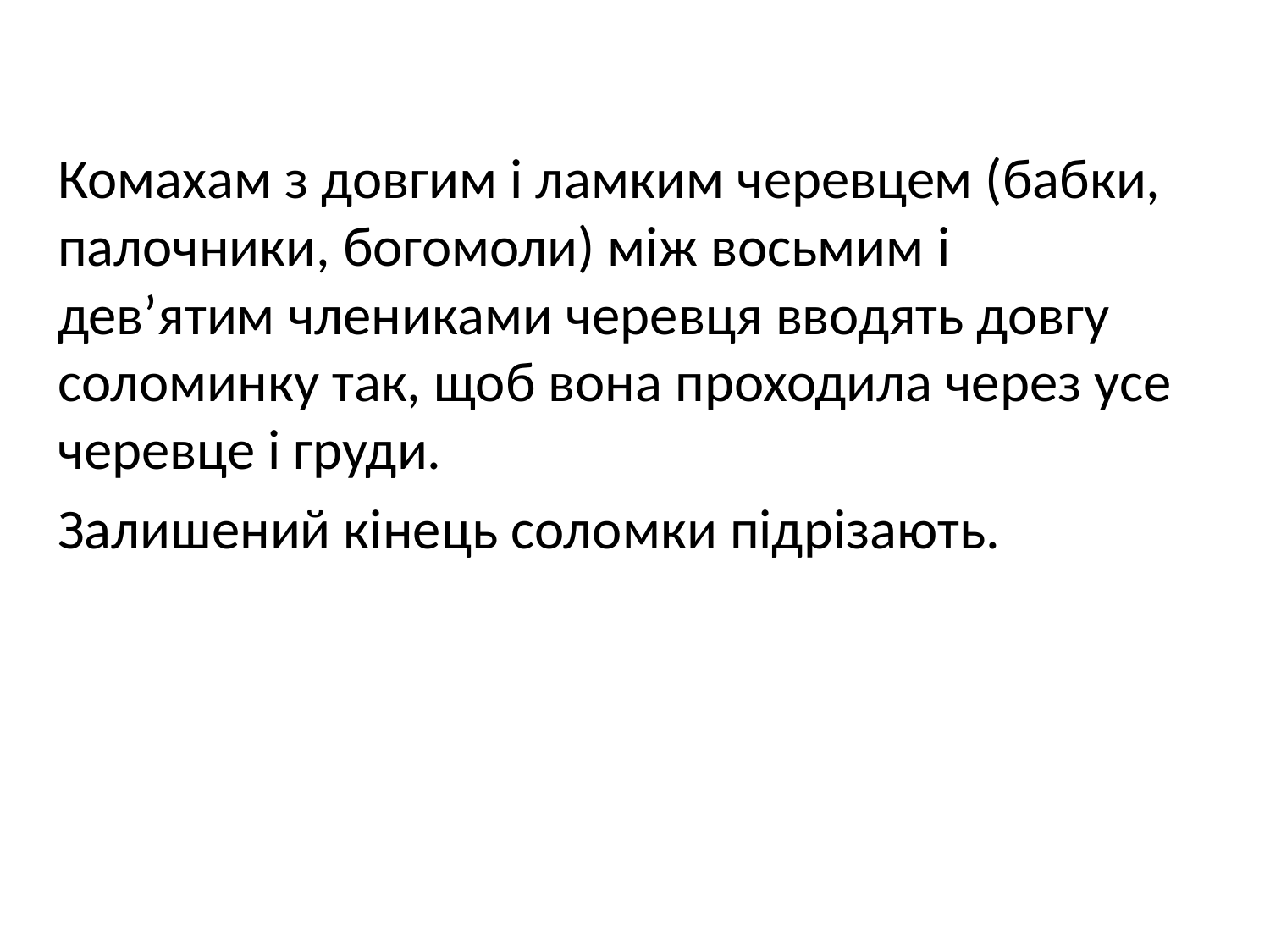

Комахам з довгим і ламким черевцем (бабки, палочники, богомоли) між восьмим і дев’ятим члениками черевця вводять довгу соломинку так, щоб вона проходила через усе черевце і груди.
Залишений кінець соломки підрізають.